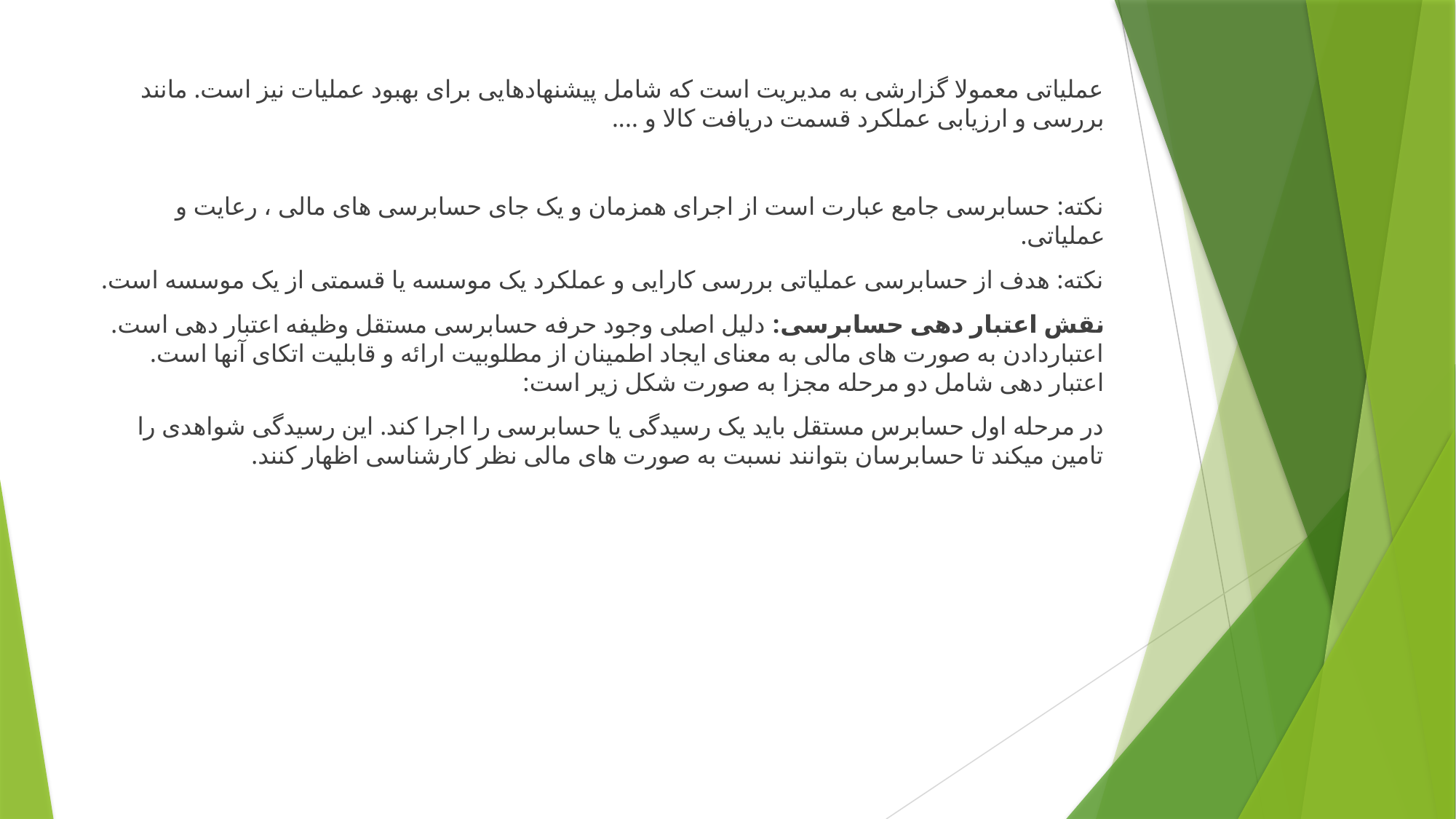

عملیاتی معمولا گزارشی به مدیریت است که شامل پیشنهادهایی برای بهبود عملیات نیز است. مانند بررسی و ارزیابی عملکرد قسمت دریافت کالا و ....

نکته: حسابرسی جامع عبارت است از اجرای همزمان و یک جای حسابرسی های مالی ، رعایت و عملیاتی.
نکته: هدف از حسابرسی عملیاتی بررسی کارایی و عملکرد یک موسسه یا قسمتی از یک موسسه است.
نقش اعتبار دهی حسابرسی: دلیل اصلی وجود حرفه حسابرسی مستقل وظیفه اعتبار دهی است. اعتباردادن به صورت های مالی به معنای ایجاد اطمینان از مطلوبیت ارائه و قابلیت اتکای آنها است. اعتبار دهی شامل دو مرحله مجزا به صورت شکل زیر است:
در مرحله اول حسابرس مستقل باید یک رسیدگی یا حسابرسی را اجرا کند. این رسیدگی شواهدی را تامین میکند تا حسابرسان بتوانند نسبت به صورت های مالی نظر کارشناسی اظهار کنند.